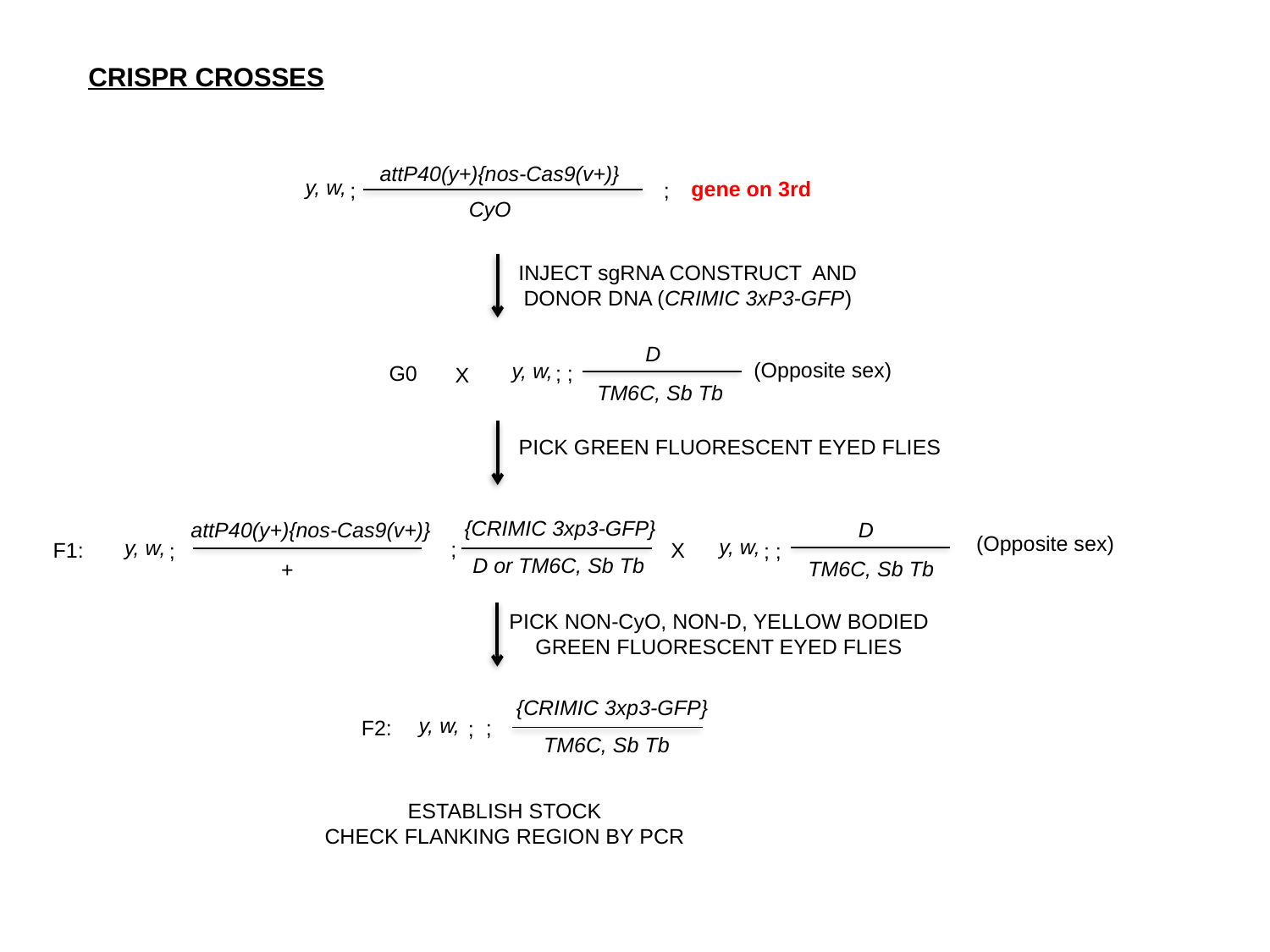

CRISPR CROSSES
attP40(y+){nos-Cas9(v+)}
y, w,
gene on 3rd
;
;
CyO
INJECT sgRNA CONSTRUCT  AND
DONOR DNA (CRIMIC 3xP3-GFP)
D
(Opposite sex)
y, w,
; ;
G0
X
TM6C, Sb Tb
PICK GREEN FLUORESCENT EYED FLIES
 {CRIMIC 3xp3-GFP}
D
attP40(y+){nos-Cas9(v+)}
(Opposite sex)
y, w,
y, w,
;
X
F1:
; ;
;
D or TM6C, Sb Tb
TM6C, Sb Tb
+
PICK NON-CyO, NON-D, YELLOW BODIED
GREEN FLUORESCENT EYED FLIES
 {CRIMIC 3xp3-GFP}
y, w,
F2:
;
;
TM6C, Sb Tb
ESTABLISH STOCK
CHECK FLANKING REGION BY PCR